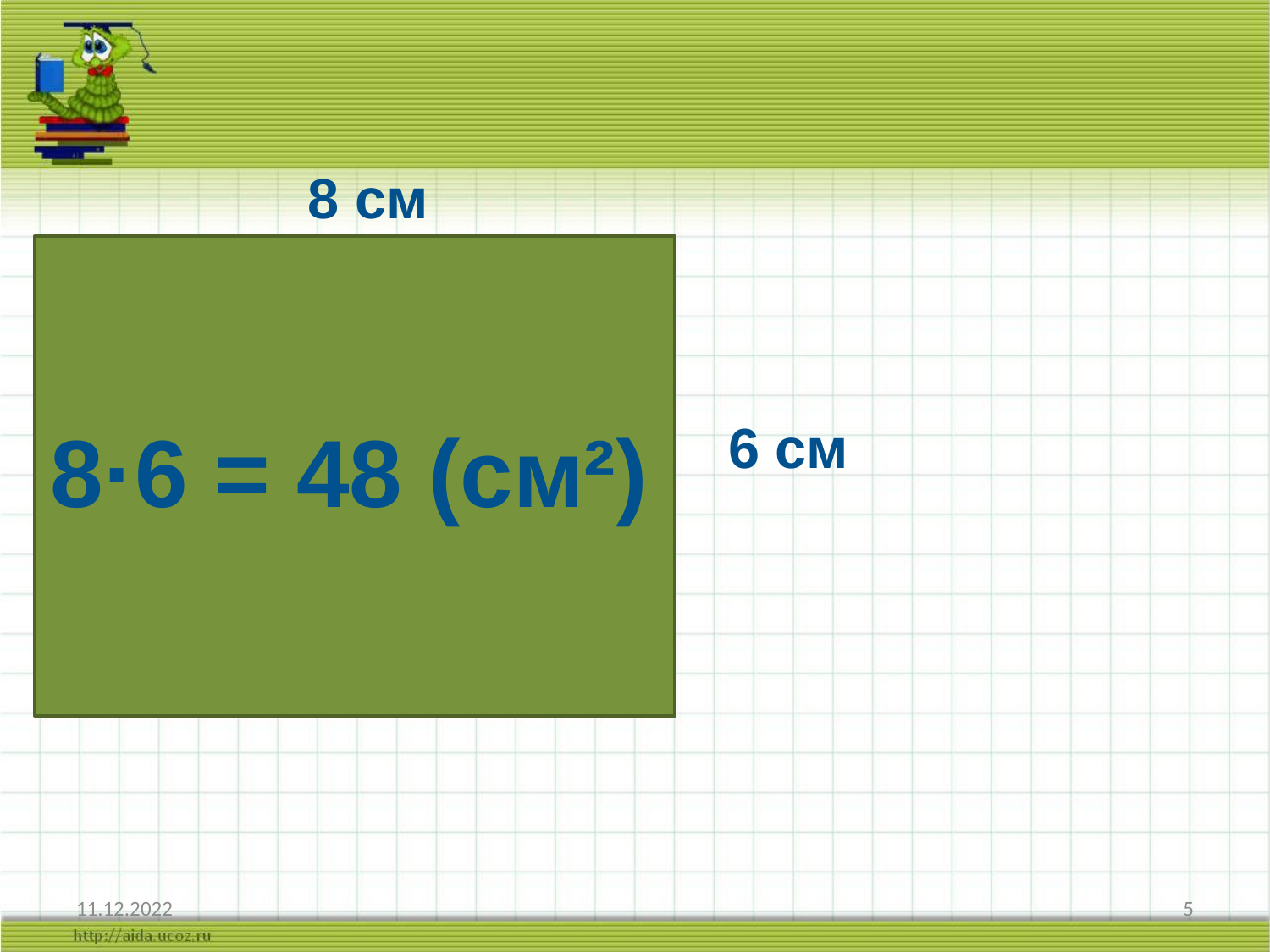

8 см

8·6 = 48 (см²)
6 см
11.12.2022
5